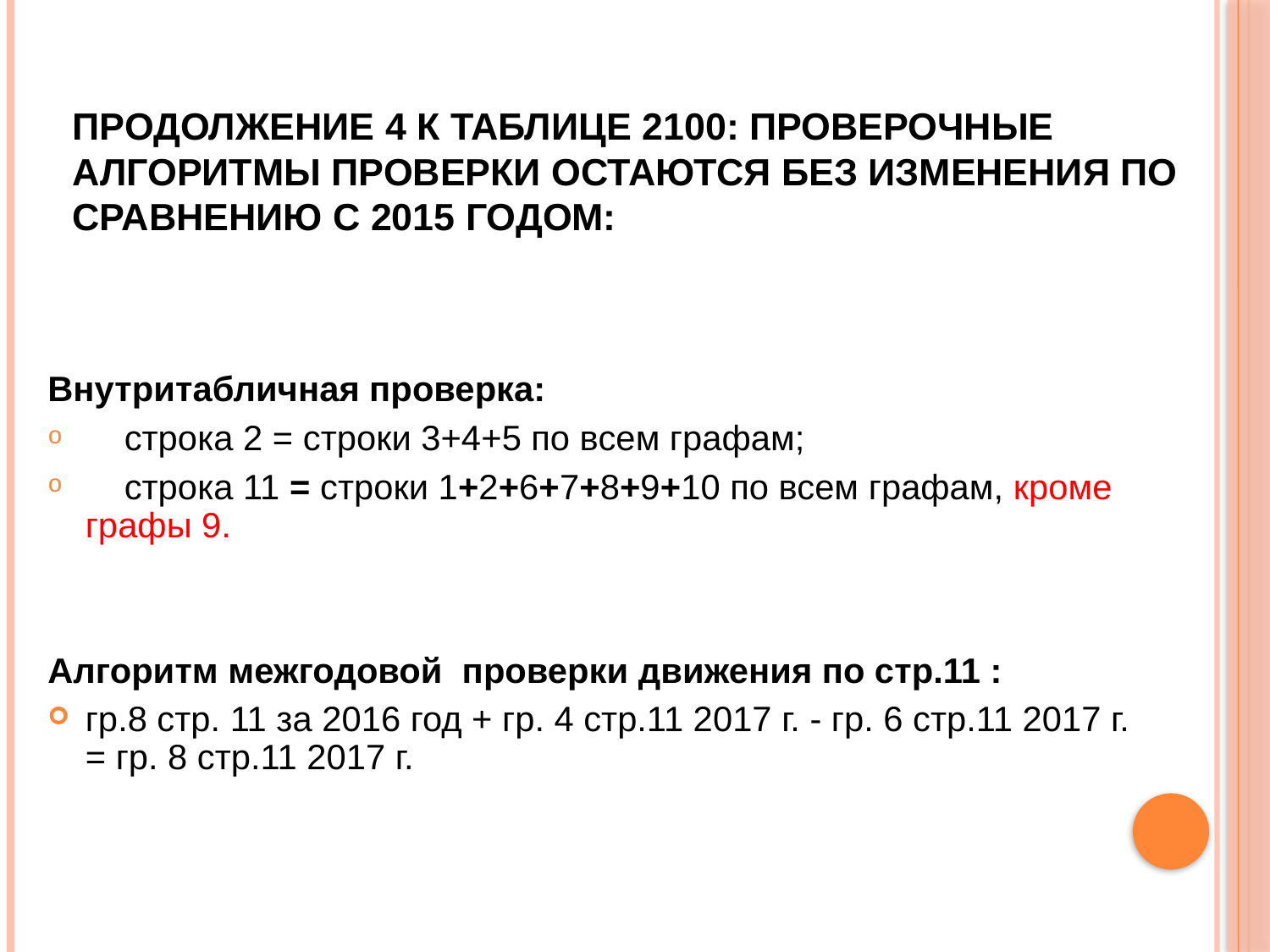

# Продолжение 4 к таблице 2100: проверочные алгоритмы проверки остаются без изменения по сравнению с 2015 годом:

Внутритабличная проверка:
    строка 2 = строки 3+4+5 по всем графам;
    строка 11 = строки 1+2+6+7+8+9+10 по всем графам, кроме   графы 9.

Алгоритм межгодовой  проверки движения по стр.11 :
гр.8 стр. 11 за 2016 год + гр. 4 стр.11 2017 г. - гр. 6 стр.11 2017 г. = гр. 8 стр.11 2017 г.

13